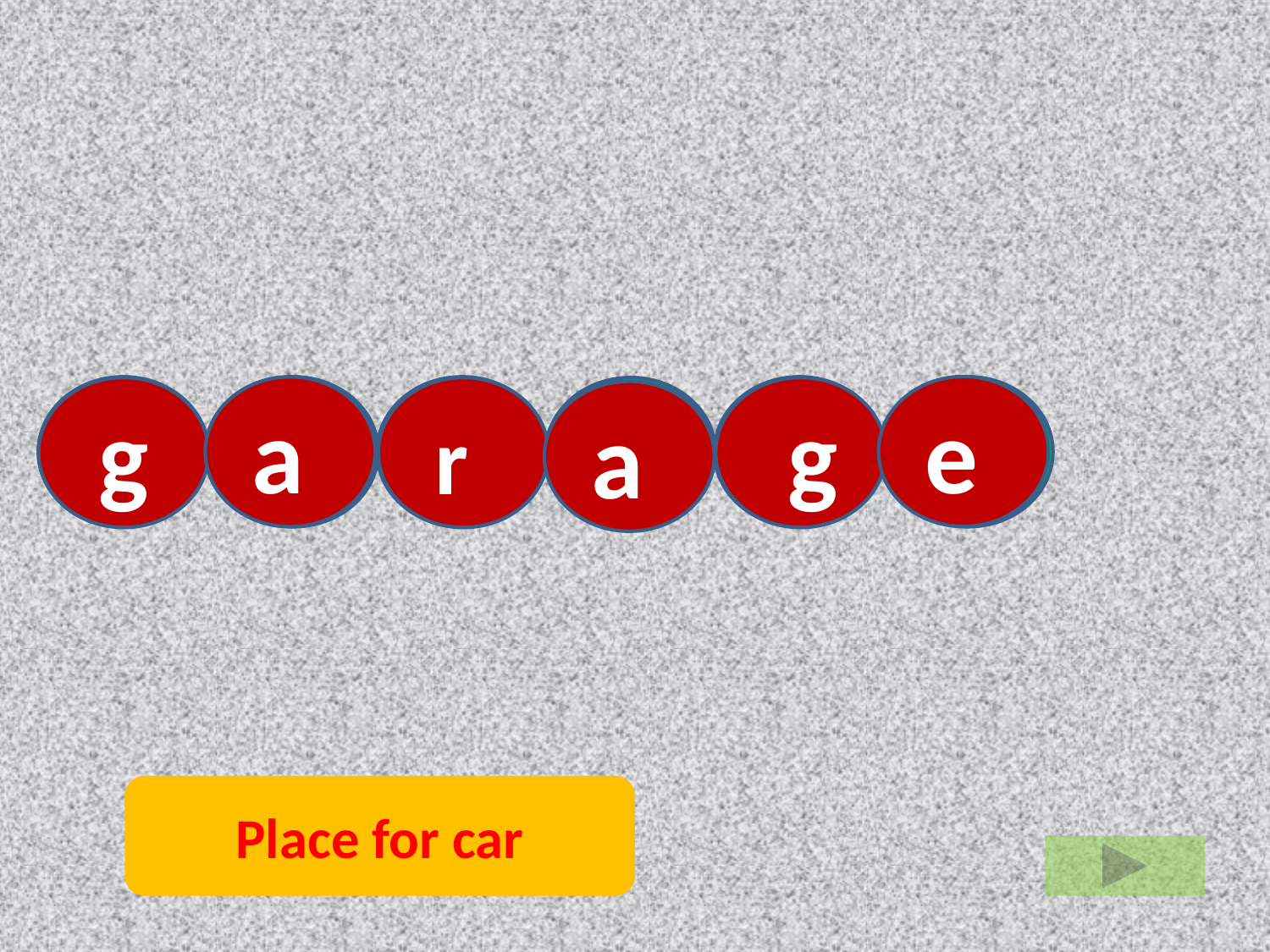

e
e
a
g
a
g
r
g
r
a
 g
a
Place for car